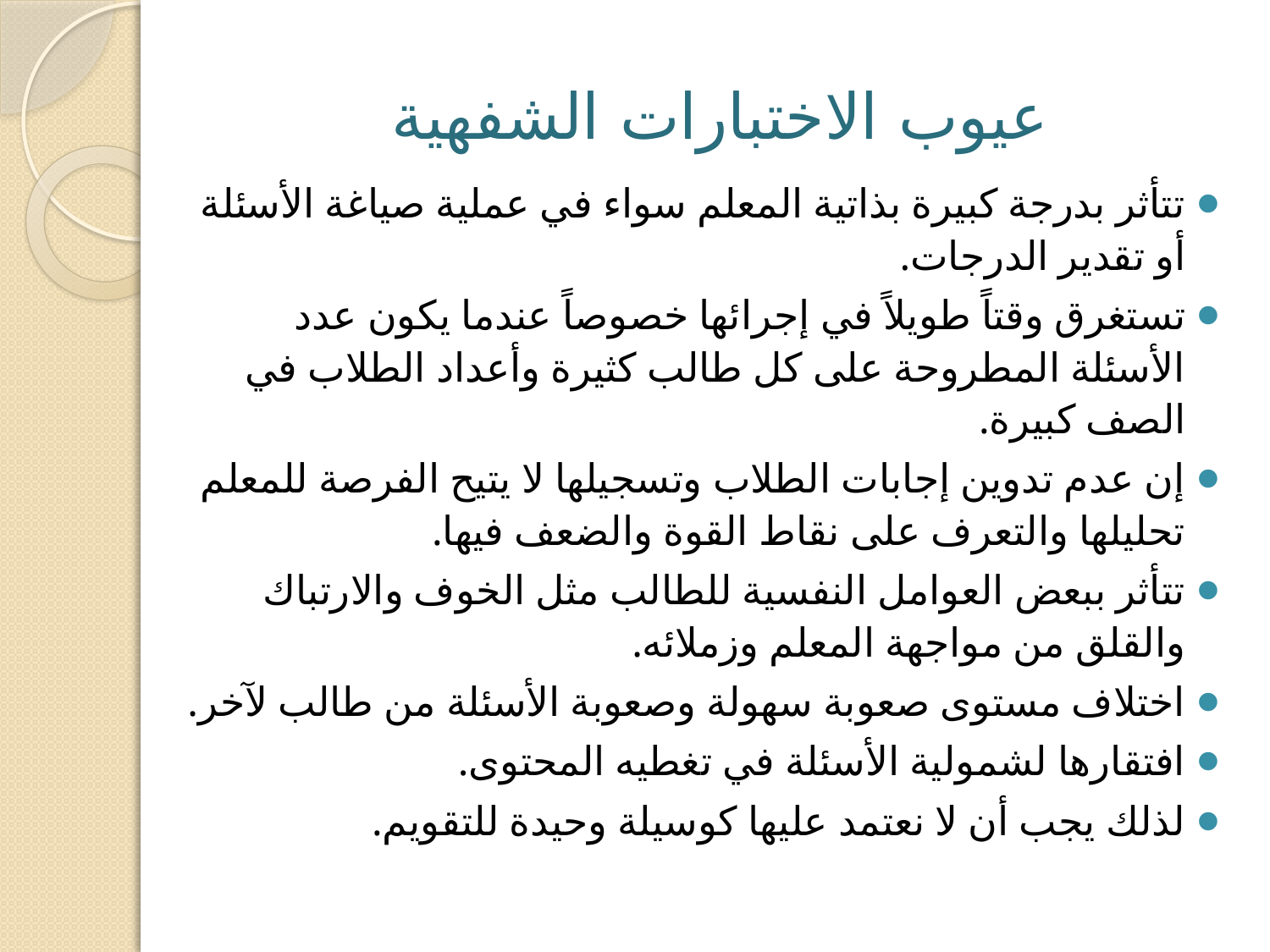

# عيوب الاختبارات الشفهية
تتأثر بدرجة كبيرة بذاتية المعلم سواء في عملية صياغة الأسئلة أو تقدير الدرجات.
تستغرق وقتاً طويلاً في إجرائها خصوصاً عندما يكون عدد الأسئلة المطروحة على كل طالب كثيرة وأعداد الطلاب في الصف كبيرة.
إن عدم تدوين إجابات الطلاب وتسجيلها لا يتيح الفرصة للمعلم تحليلها والتعرف على نقاط القوة والضعف فيها.
تتأثر ببعض العوامل النفسية للطالب مثل الخوف والارتباك والقلق من مواجهة المعلم وزملائه.
اختلاف مستوى صعوبة سهولة وصعوبة الأسئلة من طالب لآخر.
افتقارها لشمولية الأسئلة في تغطيه المحتوى.
لذلك يجب أن لا نعتمد عليها كوسيلة وحيدة للتقويم.